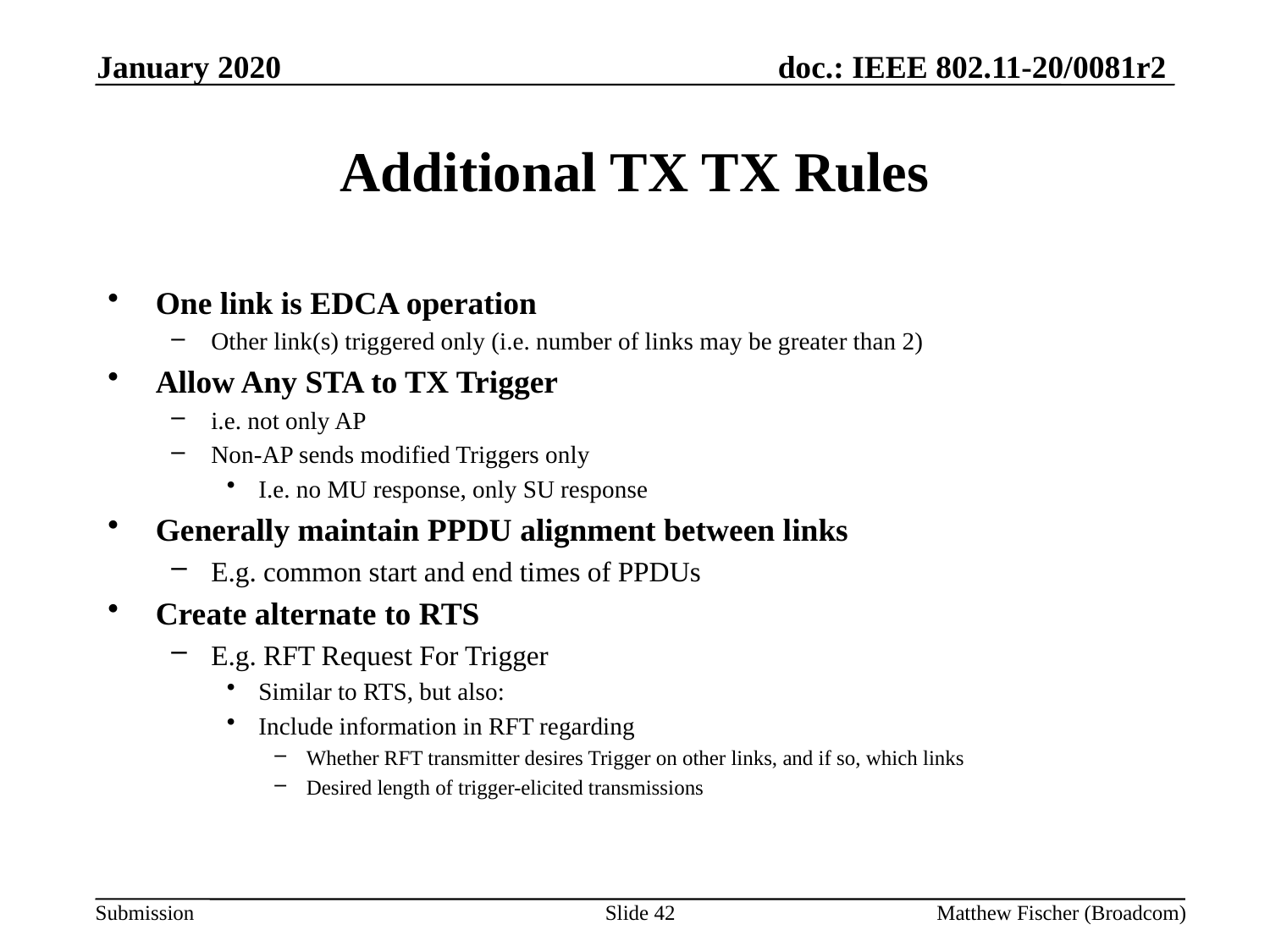

January 2020
# Additional TX TX Rules
One link is EDCA operation
Other link(s) triggered only (i.e. number of links may be greater than 2)
Allow Any STA to TX Trigger
i.e. not only AP
Non-AP sends modified Triggers only
I.e. no MU response, only SU response
Generally maintain PPDU alignment between links
E.g. common start and end times of PPDUs
Create alternate to RTS
E.g. RFT Request For Trigger
Similar to RTS, but also:
Include information in RFT regarding
Whether RFT transmitter desires Trigger on other links, and if so, which links
Desired length of trigger-elicited transmissions
Slide 42
Matthew Fischer (Broadcom)